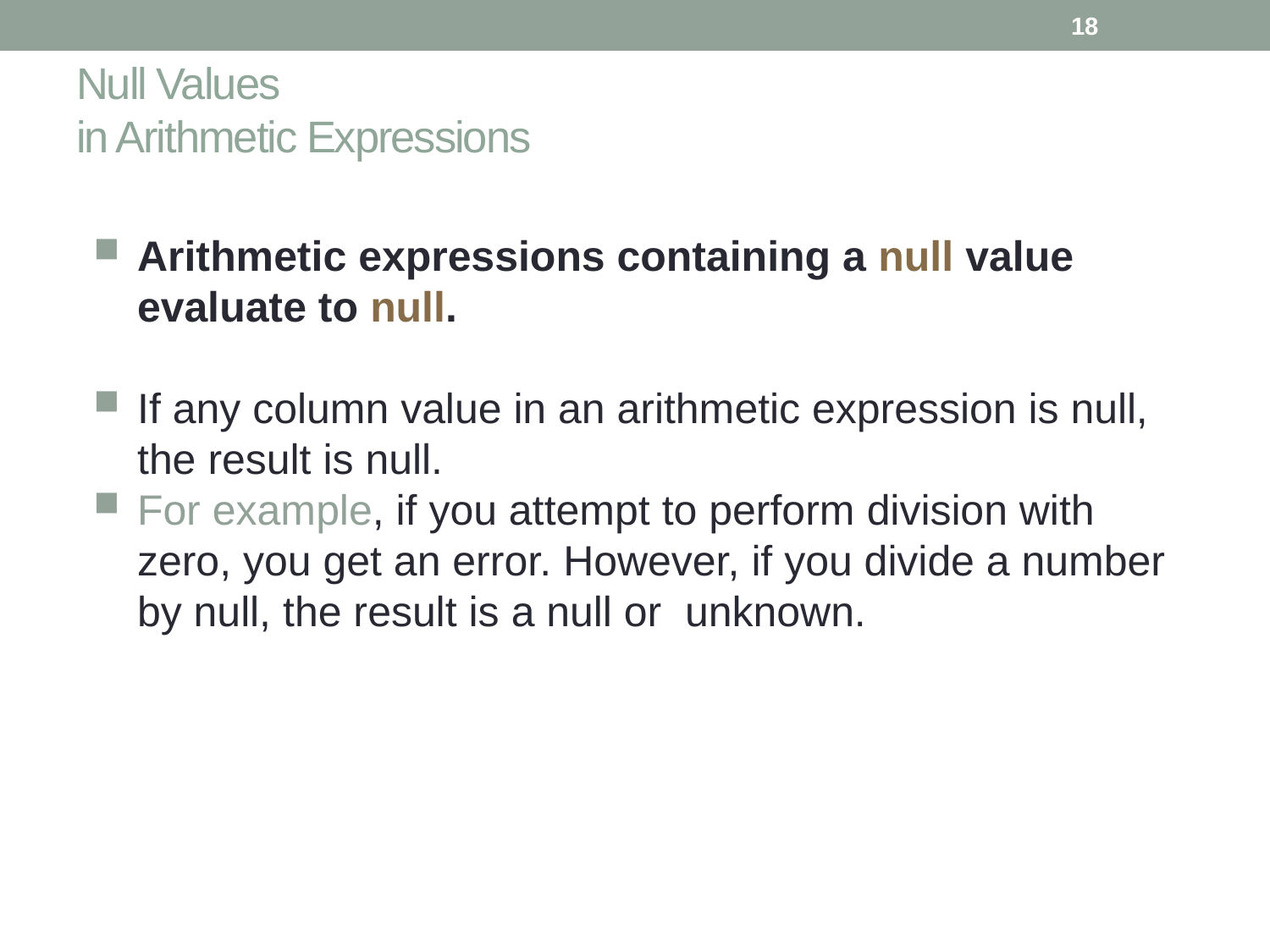

18
# Null Values in Arithmetic Expressions
Arithmetic expressions containing a null value evaluate to null.

If any column value in an arithmetic expression is null, the result is null.
For example, if you attempt to perform division with zero, you get an error. However, if you divide a number by null, the result is a null or  unknown.

Ghadah Al Hadba